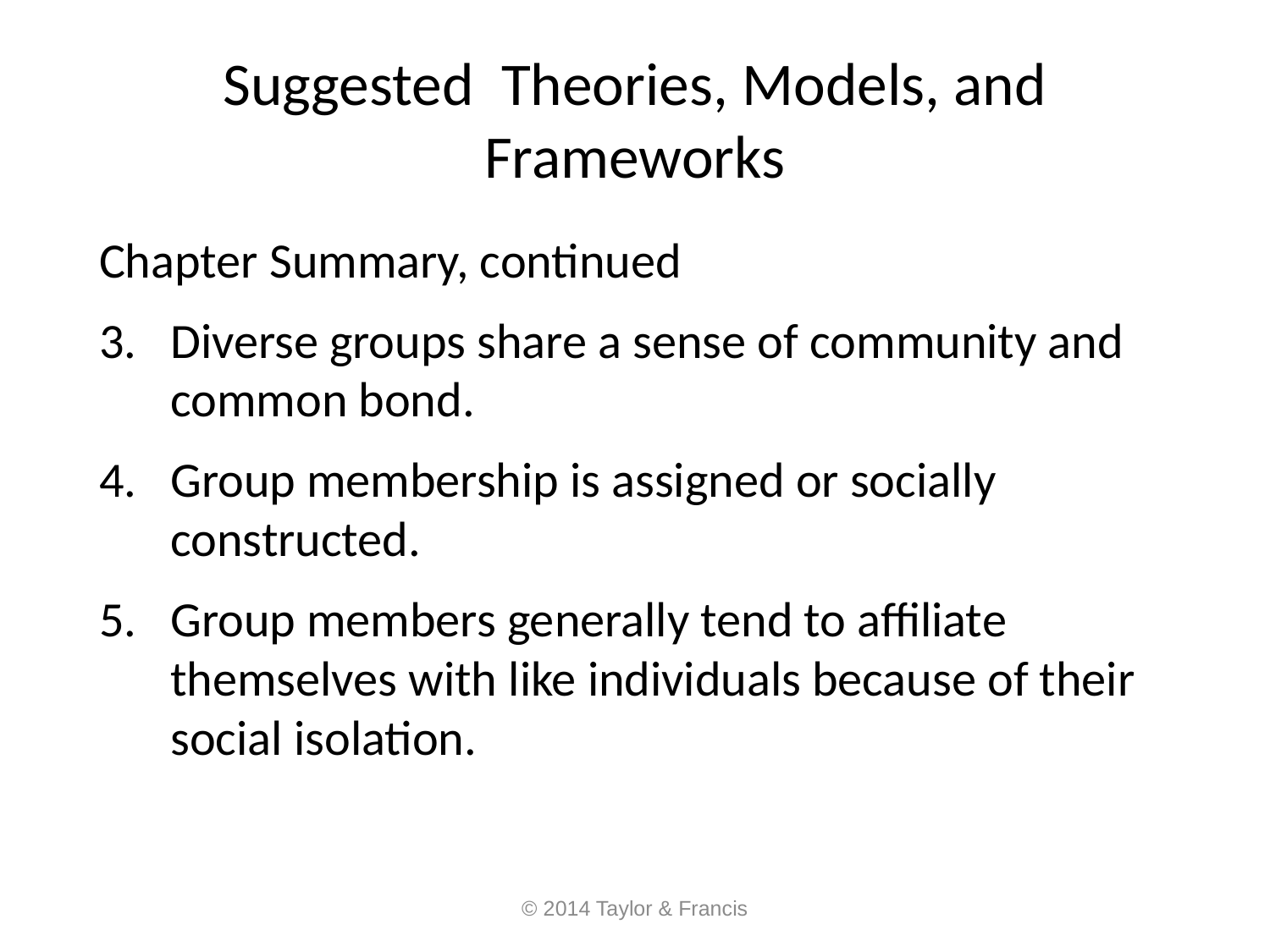

# Suggested  Theories, Models, and Frameworks
Chapter Summary, continued
Diverse groups share a sense of community and common bond.
Group membership is assigned or socially constructed.
Group members generally tend to affiliate themselves with like individuals because of their social isolation.
© 2014 Taylor & Francis